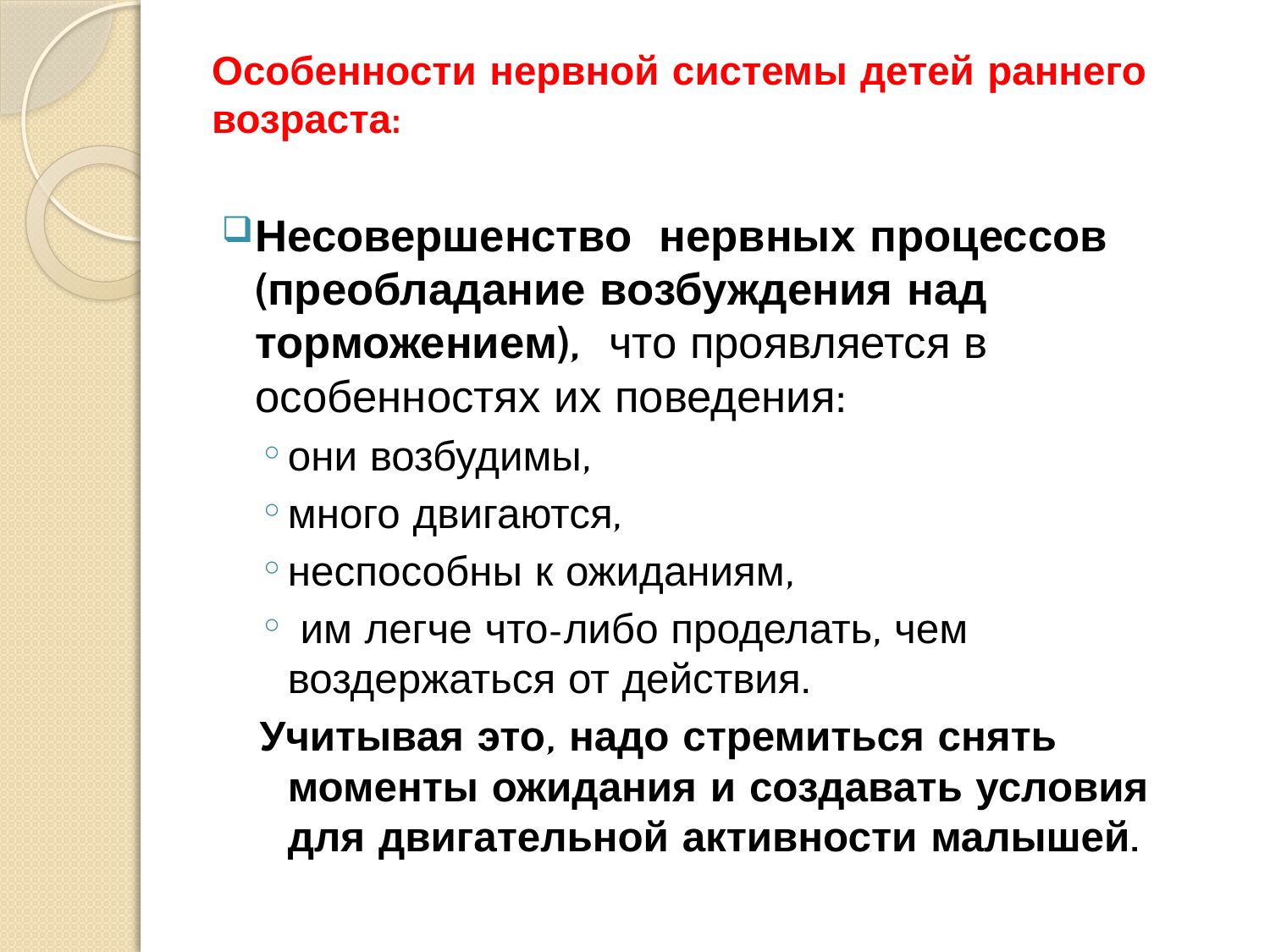

# Особенности нервной системы детей раннего возраста:
Несовершенство  нервных процессов (преобладание возбуждения над торможением),  что проявляется в особенностях их поведения:
они возбудимы,
много двигаются,
неспособны к ожиданиям,
 им легче что-либо проделать, чем воздержаться от действия.
Учитывая это, надо стремиться снять моменты ожидания и создавать условия для двигательной активности малышей.